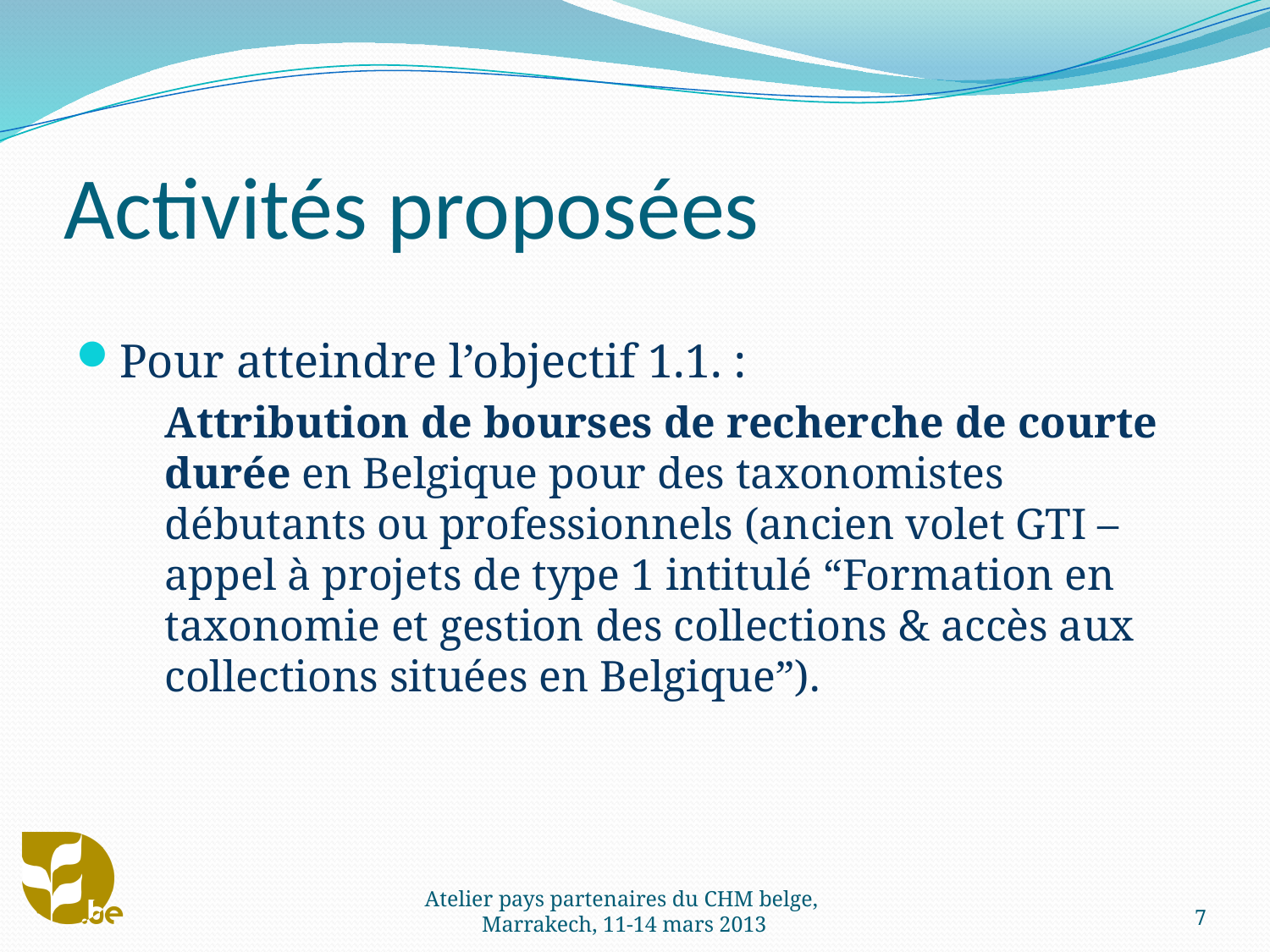

# Activités proposées
Pour atteindre l’objectif 1.1. :
	Attribution de bourses de recherche de courte durée en Belgique pour des taxonomistes débutants ou professionnels (ancien volet GTI – appel à projets de type 1 intitulé “Formation en taxonomie et gestion des collections & accès aux collections situées en Belgique”).

7